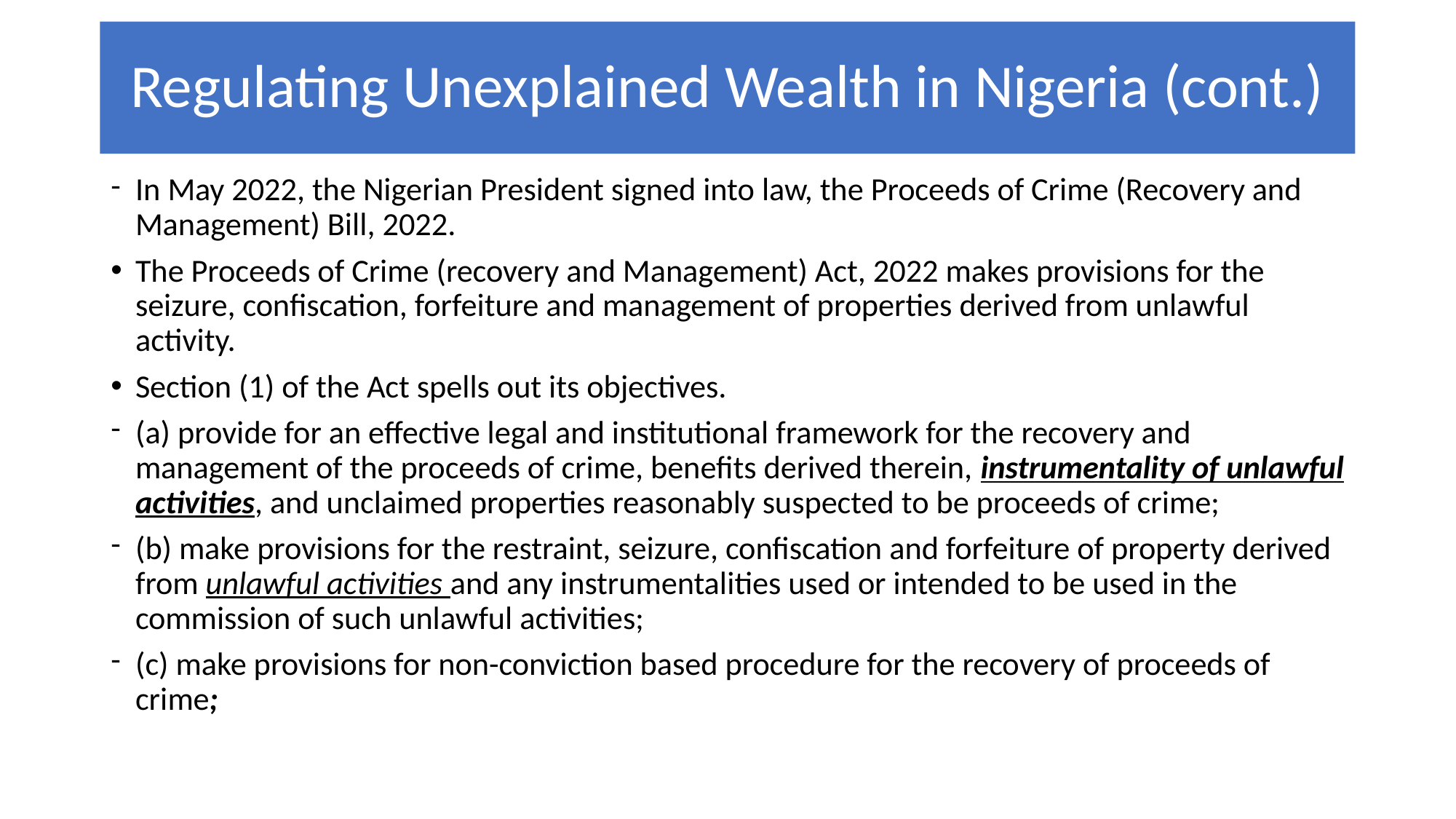

# Regulating Unexplained Wealth in Nigeria (cont.)
In May 2022, the Nigerian President signed into law, the Proceeds of Crime (Recovery and Management) Bill, 2022.
The Proceeds of Crime (recovery and Management) Act, 2022 makes provisions for the seizure, confiscation, forfeiture and management of properties derived from unlawful activity.
Section (1) of the Act spells out its objectives.
(a) provide for an effective legal and institutional framework for the recovery and management of the proceeds of crime, benefits derived therein, instrumentality of unlawful activities, and unclaimed properties reasonably suspected to be proceeds of crime;
(b) make provisions for the restraint, seizure, confiscation and forfeiture of property derived from unlawful activities and any instrumentalities used or intended to be used in the commission of such unlawful activities;
(c) make provisions for non-conviction based procedure for the recovery of proceeds of crime;